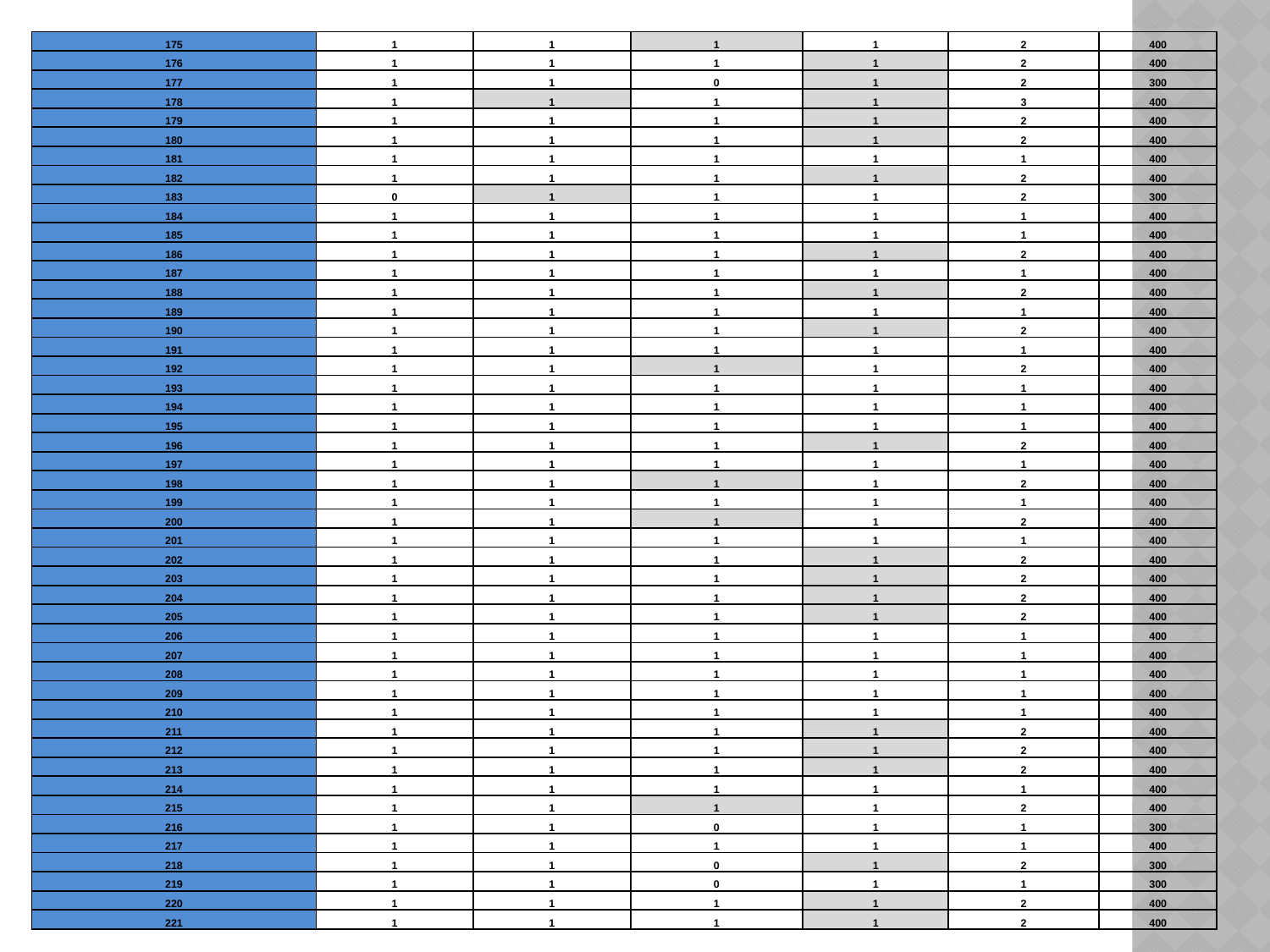

| 175 | 1 | 1 | 1 | 1 | 2 | 400 |
| --- | --- | --- | --- | --- | --- | --- |
| 176 | 1 | 1 | 1 | 1 | 2 | 400 |
| 177 | 1 | 1 | 0 | 1 | 2 | 300 |
| 178 | 1 | 1 | 1 | 1 | 3 | 400 |
| 179 | 1 | 1 | 1 | 1 | 2 | 400 |
| 180 | 1 | 1 | 1 | 1 | 2 | 400 |
| 181 | 1 | 1 | 1 | 1 | 1 | 400 |
| 182 | 1 | 1 | 1 | 1 | 2 | 400 |
| 183 | 0 | 1 | 1 | 1 | 2 | 300 |
| 184 | 1 | 1 | 1 | 1 | 1 | 400 |
| 185 | 1 | 1 | 1 | 1 | 1 | 400 |
| 186 | 1 | 1 | 1 | 1 | 2 | 400 |
| 187 | 1 | 1 | 1 | 1 | 1 | 400 |
| 188 | 1 | 1 | 1 | 1 | 2 | 400 |
| 189 | 1 | 1 | 1 | 1 | 1 | 400 |
| 190 | 1 | 1 | 1 | 1 | 2 | 400 |
| 191 | 1 | 1 | 1 | 1 | 1 | 400 |
| 192 | 1 | 1 | 1 | 1 | 2 | 400 |
| 193 | 1 | 1 | 1 | 1 | 1 | 400 |
| 194 | 1 | 1 | 1 | 1 | 1 | 400 |
| 195 | 1 | 1 | 1 | 1 | 1 | 400 |
| 196 | 1 | 1 | 1 | 1 | 2 | 400 |
| 197 | 1 | 1 | 1 | 1 | 1 | 400 |
| 198 | 1 | 1 | 1 | 1 | 2 | 400 |
| 199 | 1 | 1 | 1 | 1 | 1 | 400 |
| 200 | 1 | 1 | 1 | 1 | 2 | 400 |
| 201 | 1 | 1 | 1 | 1 | 1 | 400 |
| 202 | 1 | 1 | 1 | 1 | 2 | 400 |
| 203 | 1 | 1 | 1 | 1 | 2 | 400 |
| 204 | 1 | 1 | 1 | 1 | 2 | 400 |
| 205 | 1 | 1 | 1 | 1 | 2 | 400 |
| 206 | 1 | 1 | 1 | 1 | 1 | 400 |
| 207 | 1 | 1 | 1 | 1 | 1 | 400 |
| 208 | 1 | 1 | 1 | 1 | 1 | 400 |
| 209 | 1 | 1 | 1 | 1 | 1 | 400 |
| 210 | 1 | 1 | 1 | 1 | 1 | 400 |
| 211 | 1 | 1 | 1 | 1 | 2 | 400 |
| 212 | 1 | 1 | 1 | 1 | 2 | 400 |
| 213 | 1 | 1 | 1 | 1 | 2 | 400 |
| 214 | 1 | 1 | 1 | 1 | 1 | 400 |
| 215 | 1 | 1 | 1 | 1 | 2 | 400 |
| 216 | 1 | 1 | 0 | 1 | 1 | 300 |
| 217 | 1 | 1 | 1 | 1 | 1 | 400 |
| 218 | 1 | 1 | 0 | 1 | 2 | 300 |
| 219 | 1 | 1 | 0 | 1 | 1 | 300 |
| 220 | 1 | 1 | 1 | 1 | 2 | 400 |
| 221 | 1 | 1 | 1 | 1 | 2 | 400 |
#